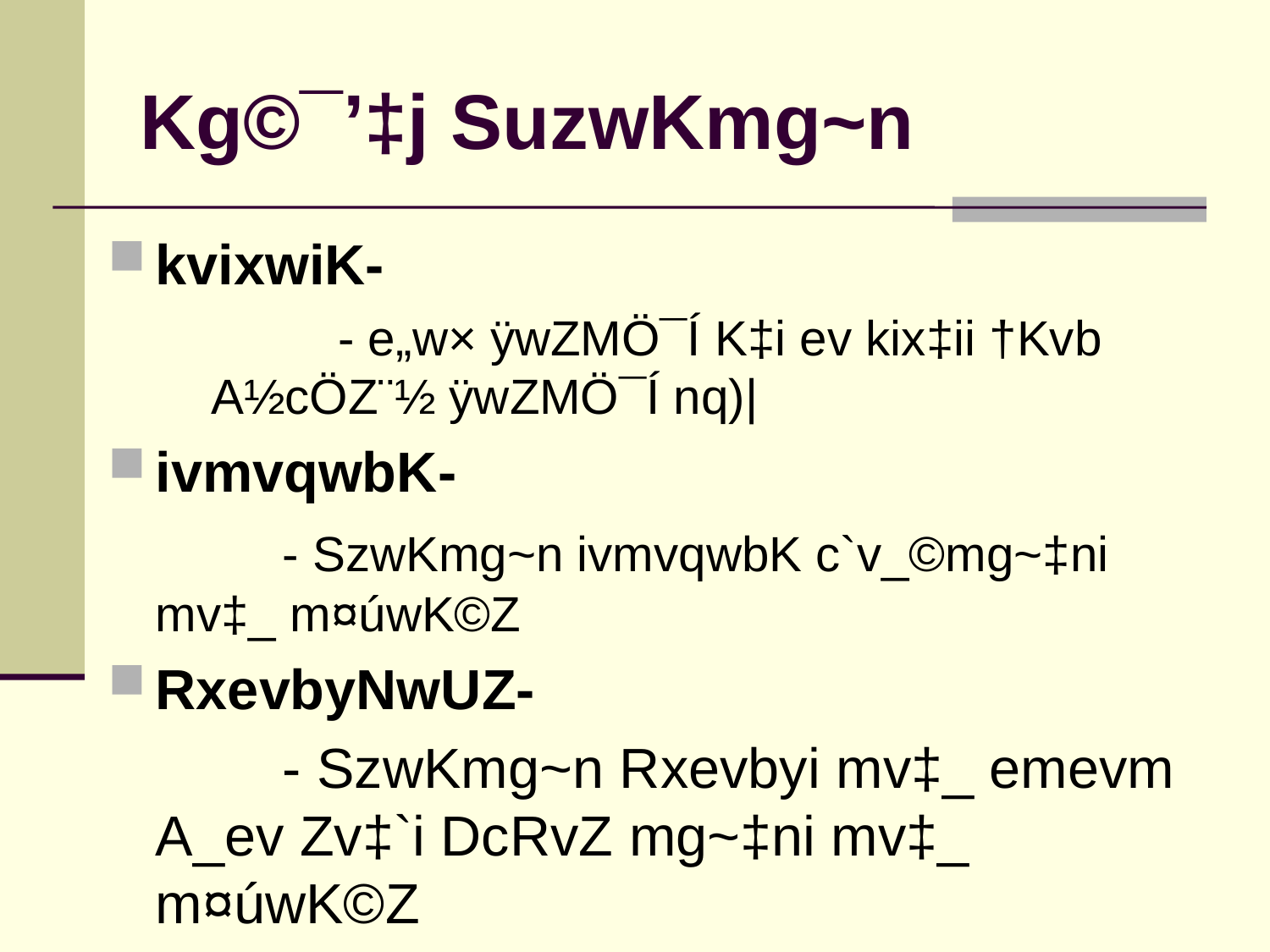

# Kg©¯’‡j SuzwKmg~n
kvixwiK-
		- e„w× ÿwZMÖ¯Í K‡i ev kix‡ii †Kvb A½cÖZ¨½ ÿwZMÖ¯Í nq)|
ivmvqwbK-
		- SzwKmg~n ivmvqwbK c`v_©mg~‡ni mv‡_ m¤úwK©Z
RxevbyNwUZ-
		- SzwKmg~n Rxevbyi mv‡_ emevm A_ev Zv‡`i DcRvZ mg~‡ni mv‡_ m¤úwK©Z
		 (QÎvK, e¨vK‡Uwiqv, GBPAvBwf, welv³ Lv`¨km¨)|